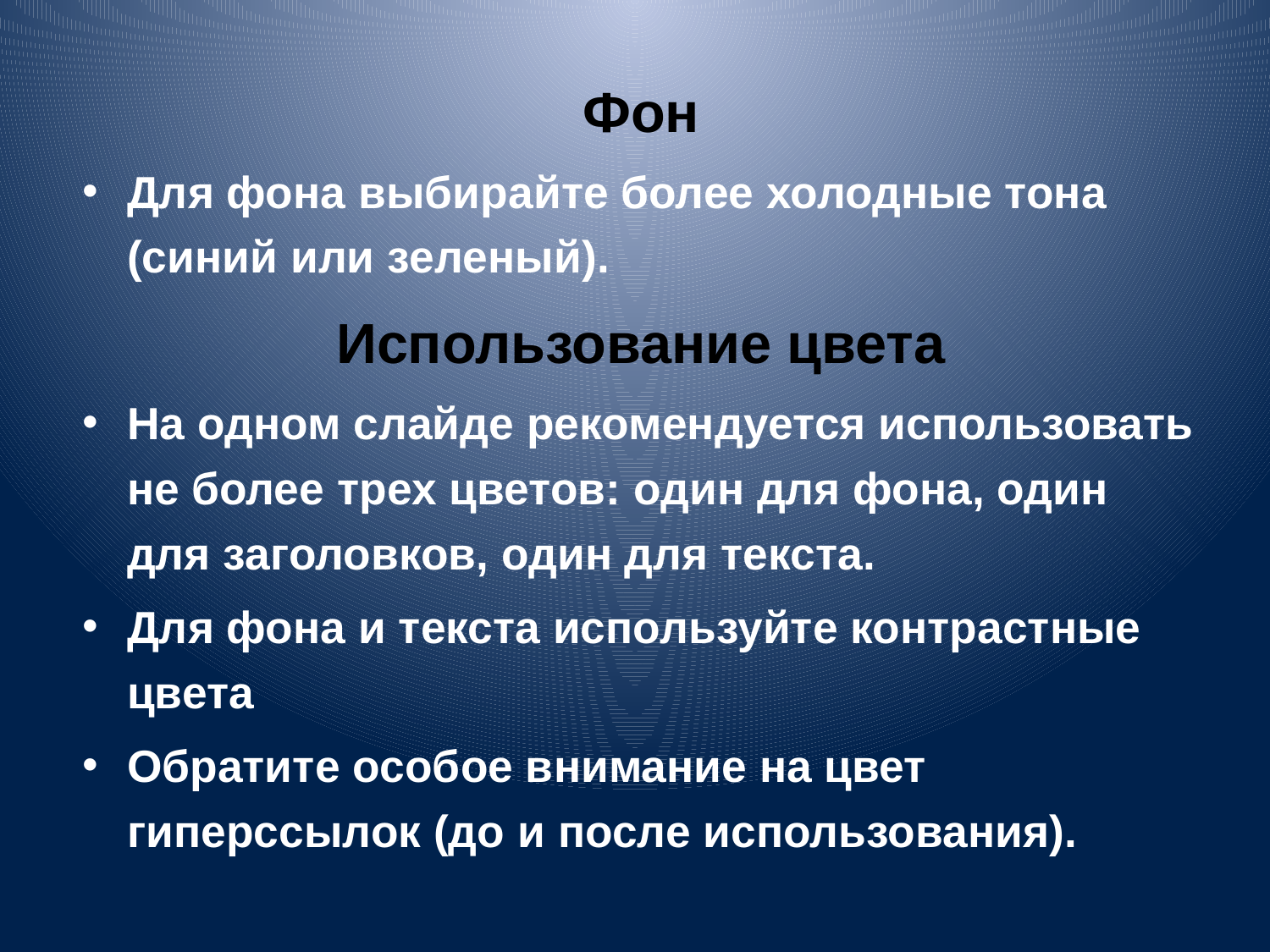

Фон
Для фона выбирайте более холодные тона (синий или зеленый).
Использование цвета
На одном слайде рекомендуется использовать не более трех цветов: один для фона, один для заголовков, один для текста.
Для фона и текста используйте контрастные цвета
Обратите особое внимание на цвет гиперссылок (до и после использования).